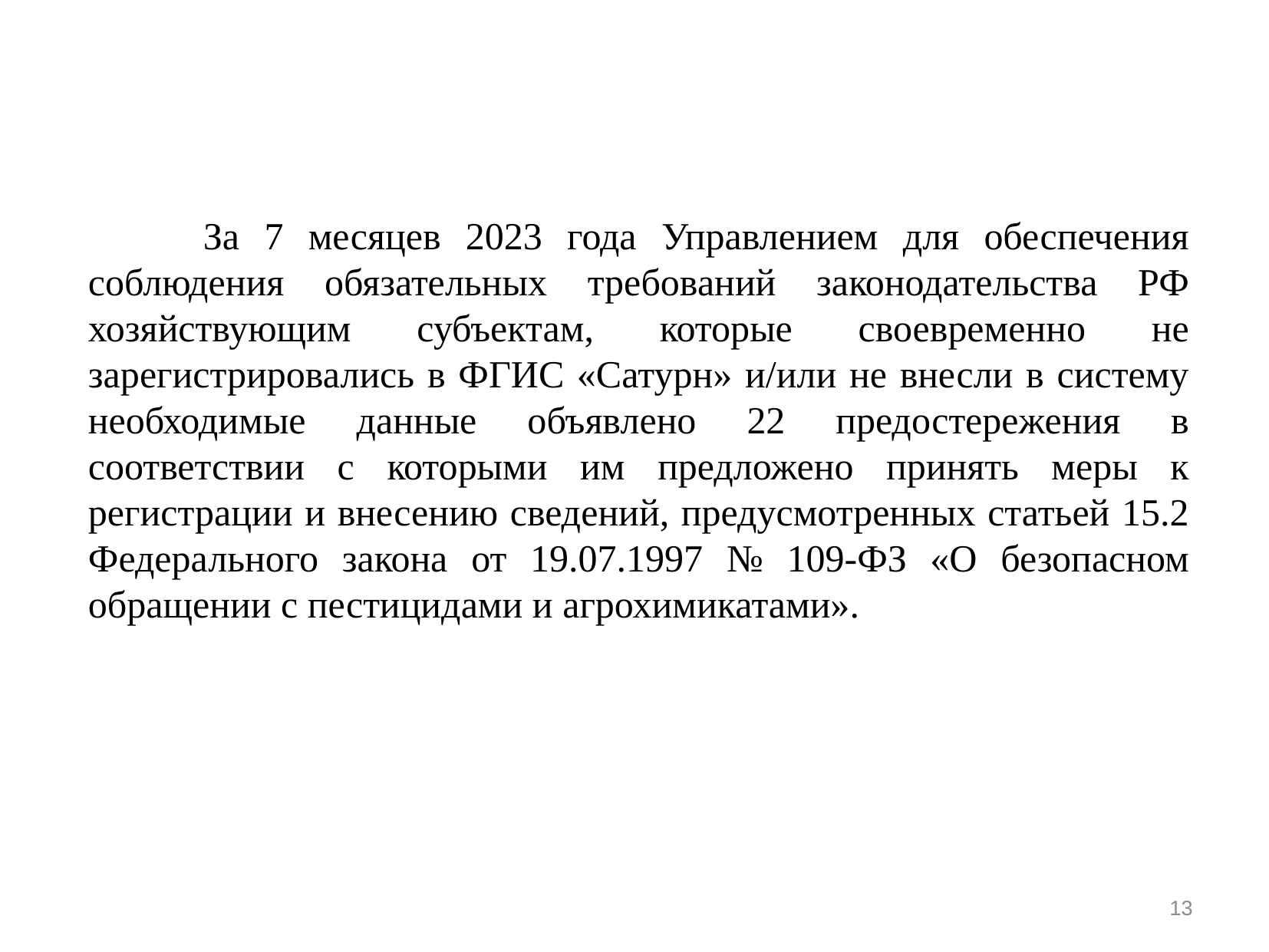

#
	За 7 месяцев 2023 года Управлением для обеспечения соблюдения обязательных требований законодательства РФ хозяйствующим субъектам, которые своевременно не зарегистрировались в ФГИС «Сатурн» и/или не внесли в систему необходимые данные объявлено 22 предостережения в соответствии с которыми им предложено принять меры к регистрации и внесению сведений, предусмотренных статьей 15.2 Федерального закона от 19.07.1997 № 109-ФЗ «О безопасном обращении с пестицидами и агрохимикатами».
13